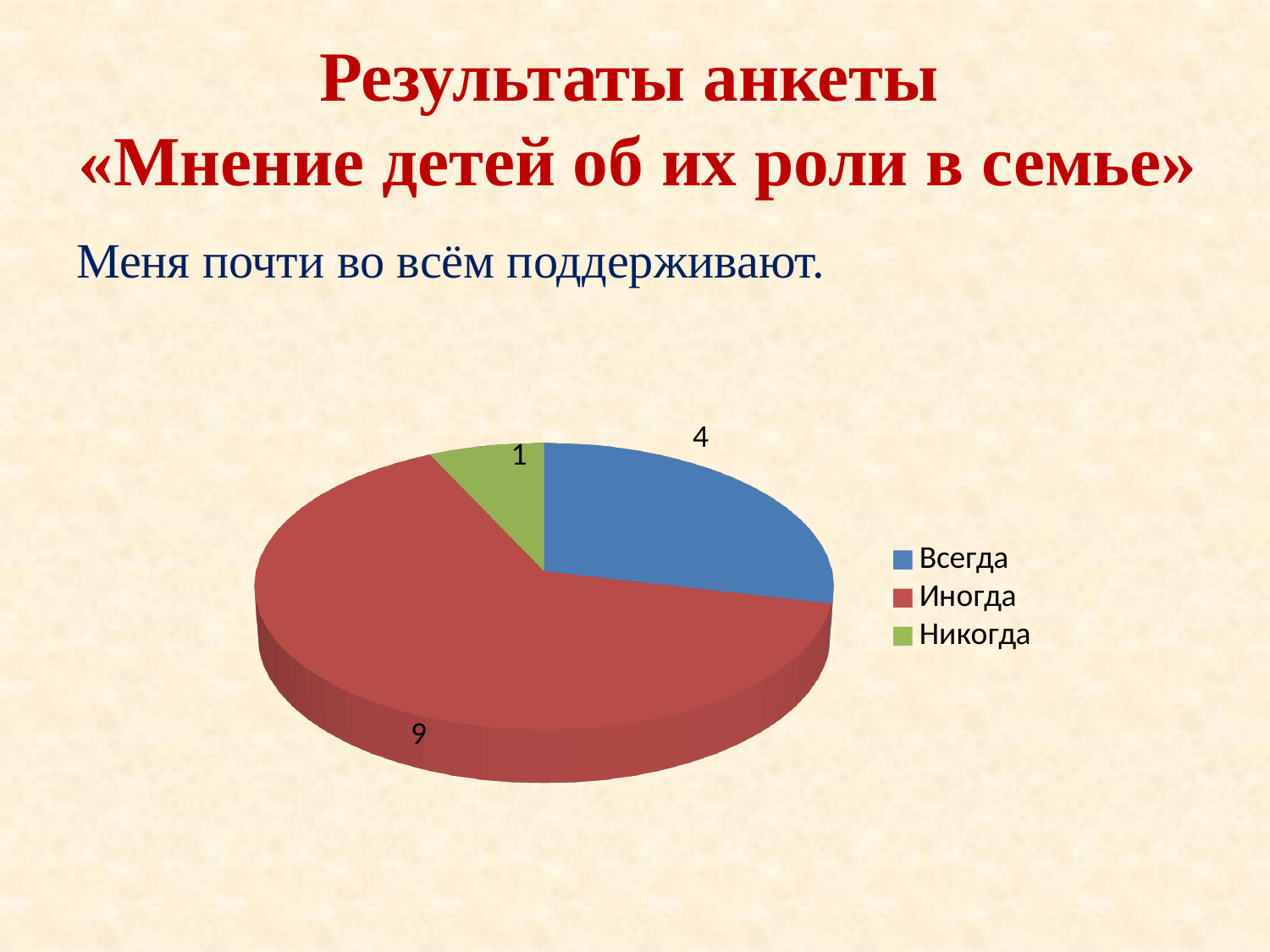

# Результаты анкеты «Мнение детей об их роли в семье»
Меня почти во всём поддерживают.

[unsupported chart]